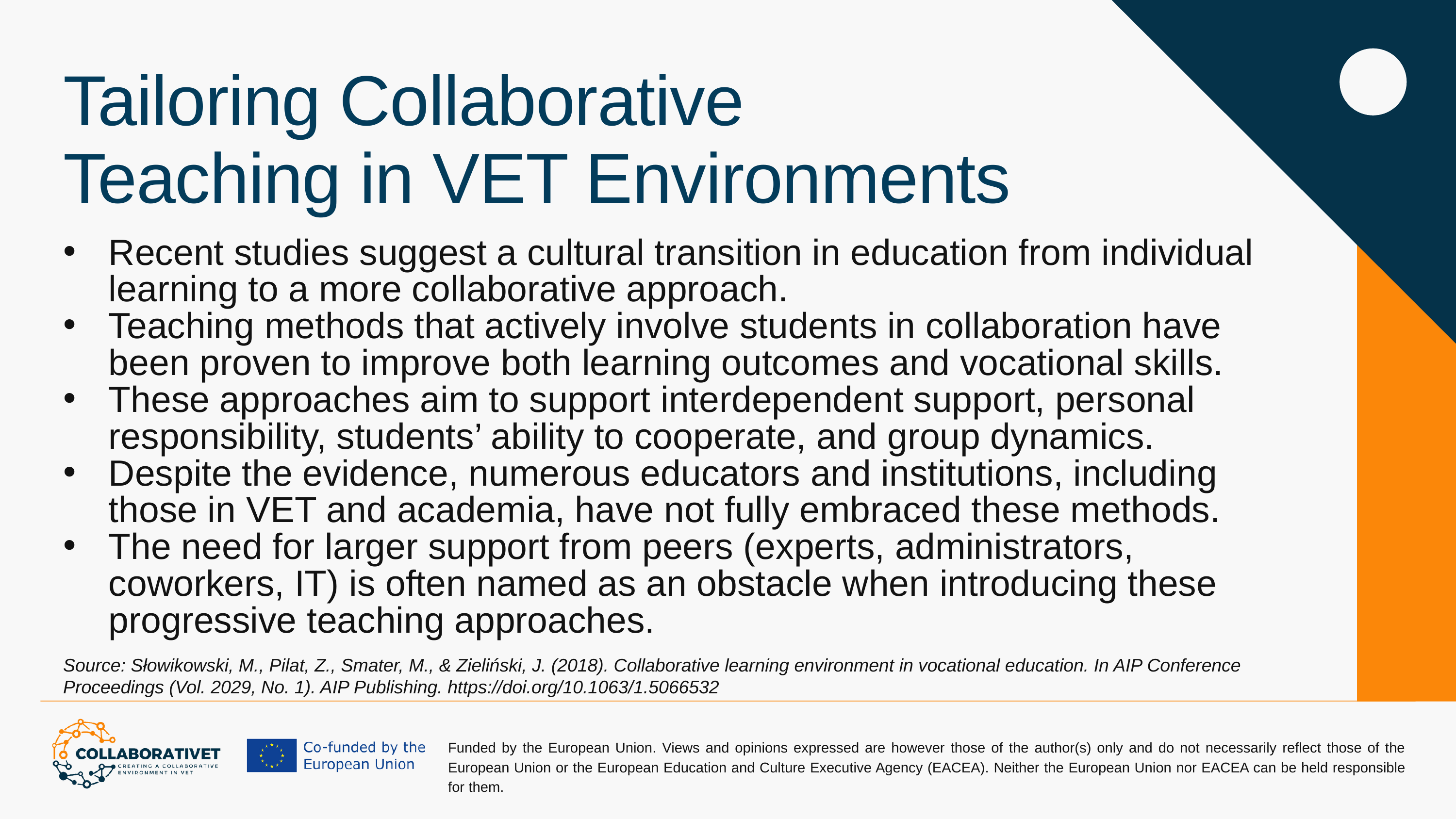

Tailoring Collaborative Teaching in VET Environments
Recent studies suggest a cultural transition in education from individual learning to a more collaborative approach.
Teaching methods that actively involve students in collaboration have been proven to improve both learning outcomes and vocational skills.
These approaches aim to support interdependent support, personal responsibility, students’ ability to cooperate, and group dynamics.
Despite the evidence, numerous educators and institutions, including those in VET and academia, have not fully embraced these methods.
The need for larger support from peers (experts, administrators, coworkers, IT) is often named as an obstacle when introducing these progressive teaching approaches.
Source: Słowikowski, M., Pilat, Z., Smater, M., & Zieliński, J. (2018). Collaborative learning environment in vocational education. In AIP Conference Proceedings (Vol. 2029, No. 1). AIP Publishing. https://doi.org/10.1063/1.5066532

Funded by the European Union. Views and opinions expressed are however those of the author(s) only and do not necessarily reflect those of the European Union or the European Education and Culture Executive Agency (EACEA). Neither the European Union nor EACEA can be held responsible for them.